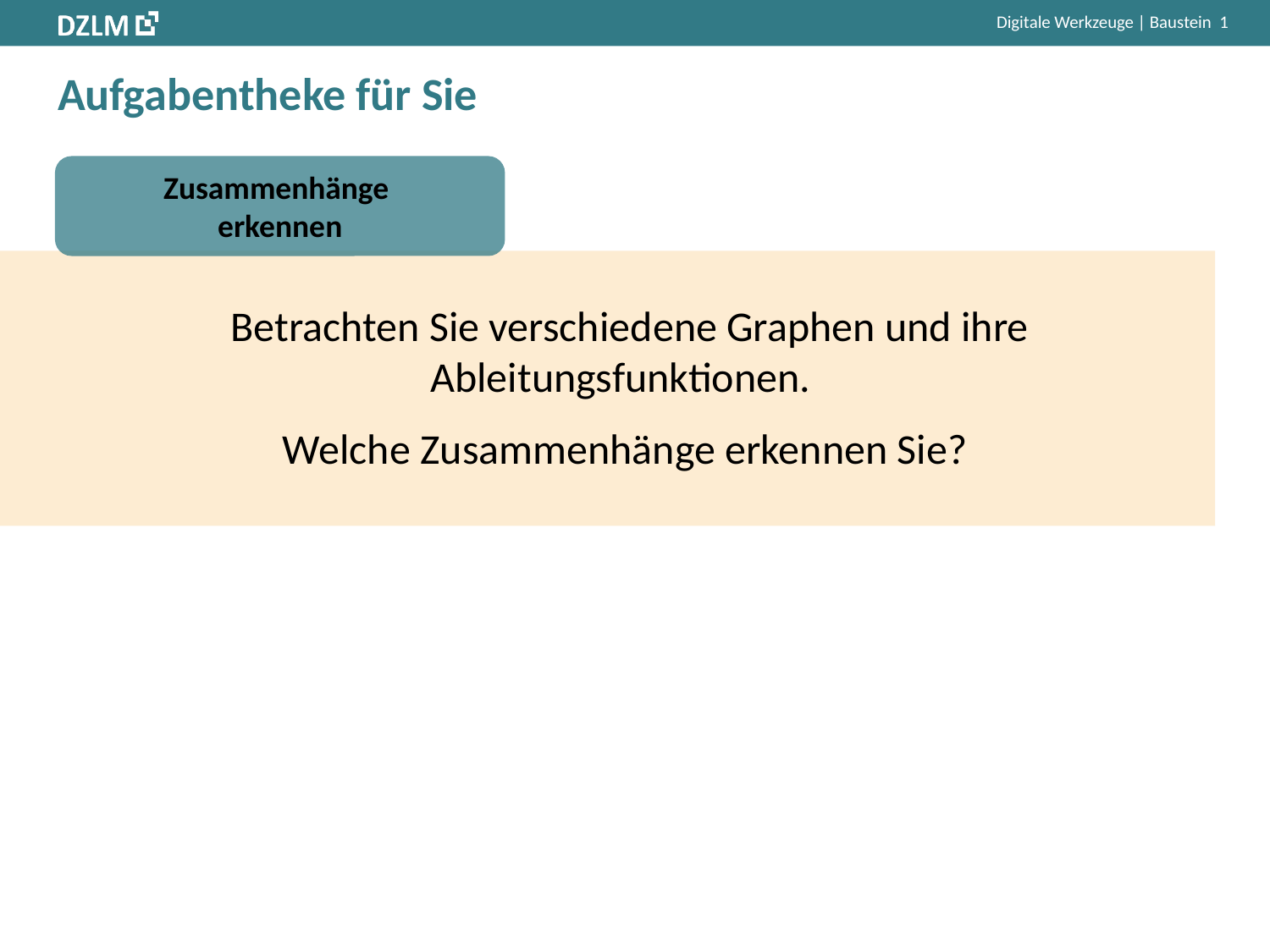

# Aufgabentheke für Sie

Betrachten Sie verschiedene Graphen und ihre Ableitungsfunktionen.
Welche Zusammenhänge erkennen Sie?
Zusammenhänge
erkennen